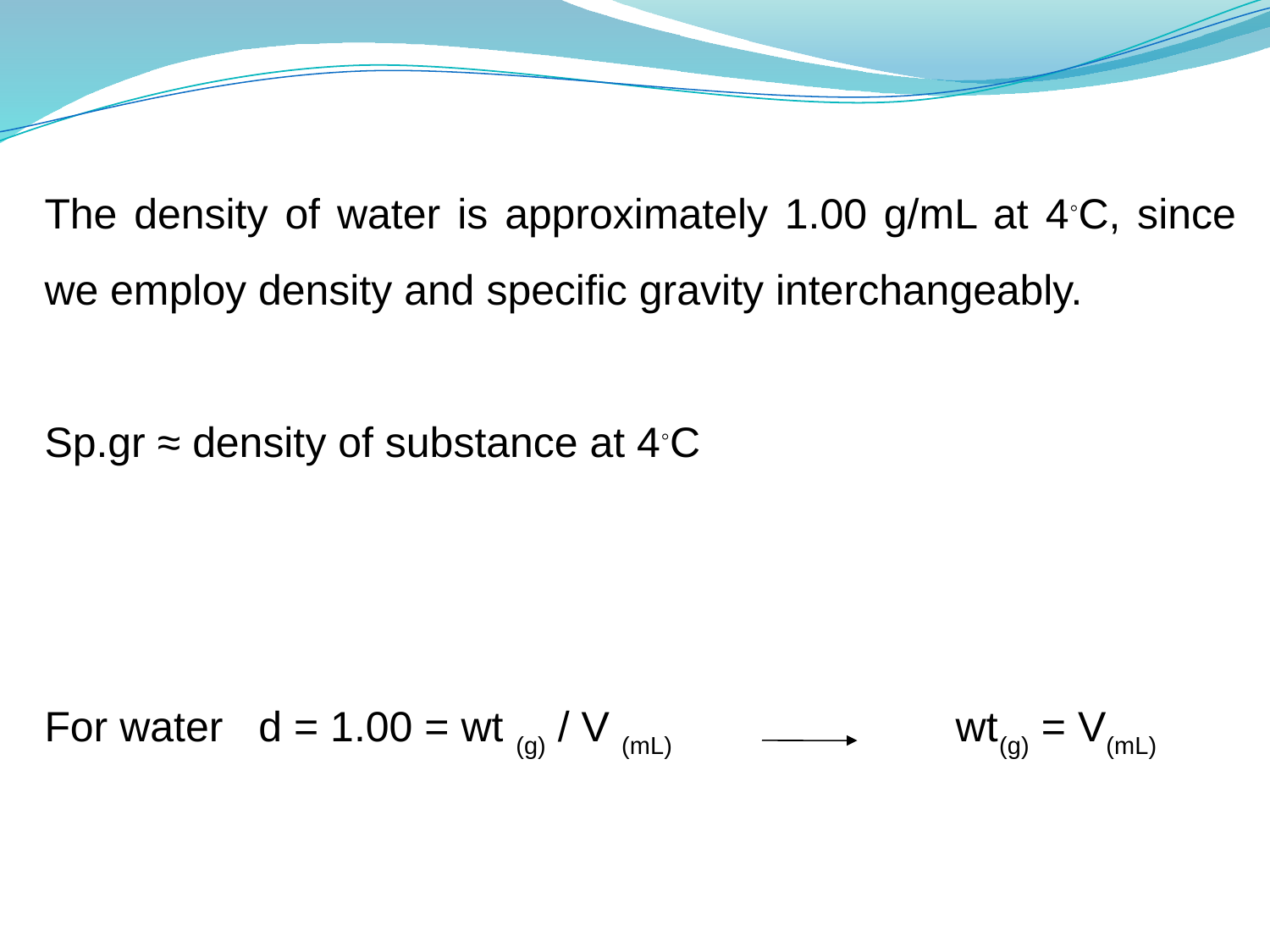

The density of water is approximately 1.00 g/mL at 4◦C, since we employ density and specific gravity interchangeably.

Sp.gr ≈ density of substance at 4◦C

For water   d = 1.00 = wt (g) / V (mL)                        wt(g) = V(mL)